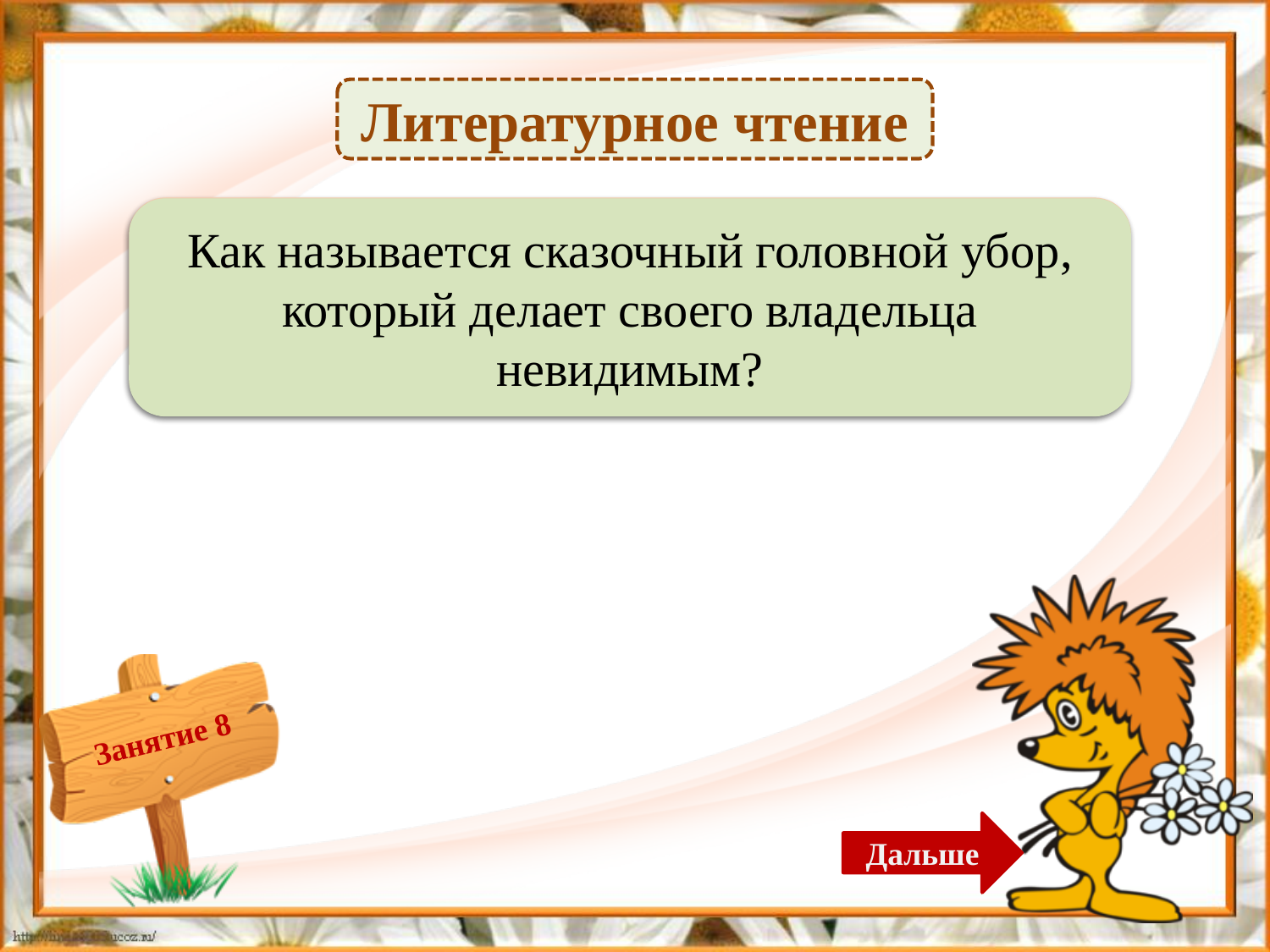

Литературное чтение
 Шапка-невидимка – 1б.
Как называется сказочный головной убор, который делает своего владельца невидимым?

Дальше